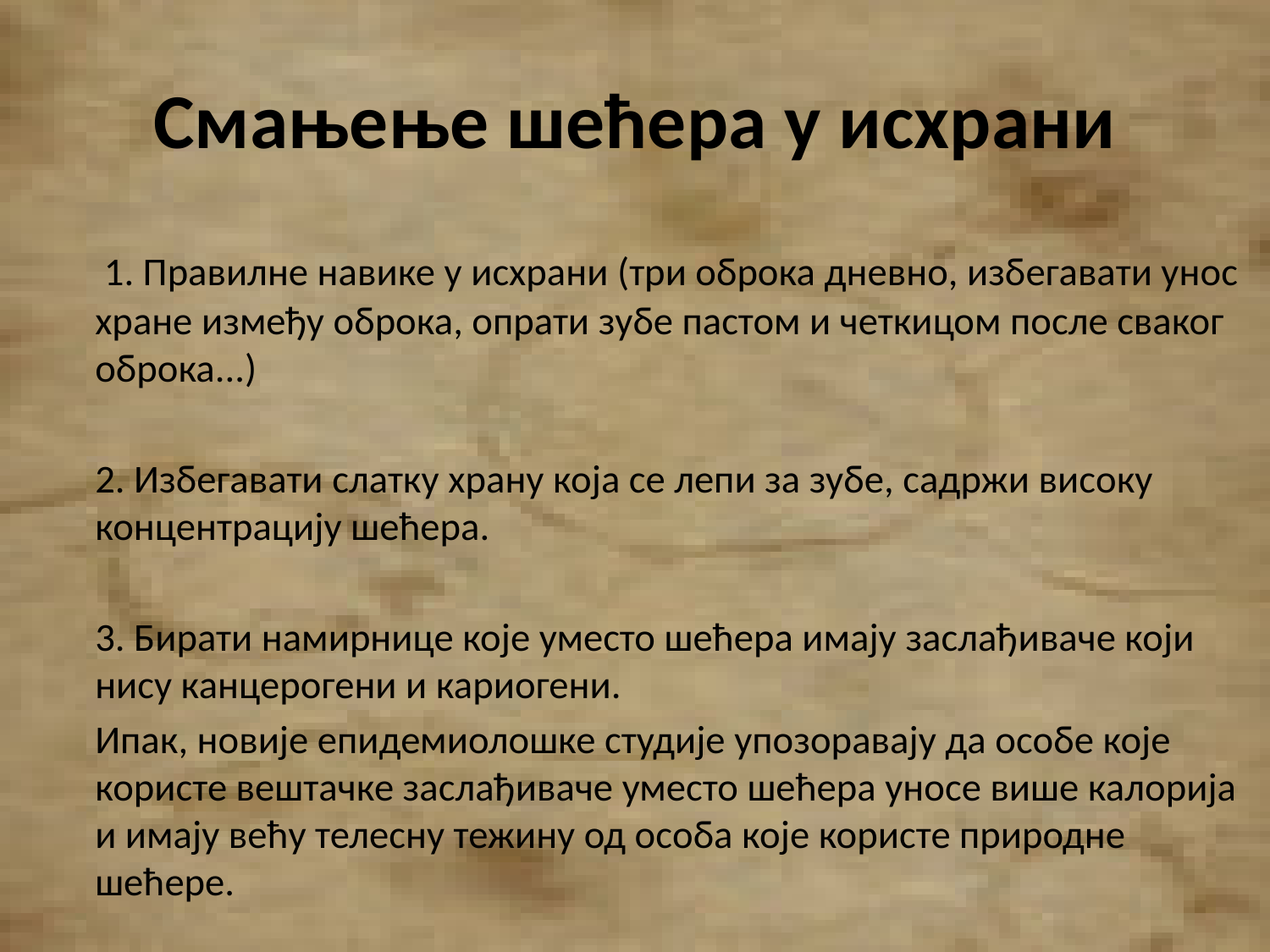

# Смањење шећера у исхрани
	 1. Правилне навике у исхрани (три оброка дневно, избегавати унос хране између оброка, опрати зубе пастом и четкицом после сваког оброка...)

	2. Избегавати слатку храну која се лепи за зубе, садржи високу концентрацију шећера.

	3. Бирати намирнице које уместо шећера имају заслађиваче који нису канцерогени и кариогени.
	Ипак, новије епидемиолошке студије упозоравају да особе које користе вештачке заслађиваче уместо шећера уносе више калорија и имају већу телесну тежину од особа које користе природне шећере.